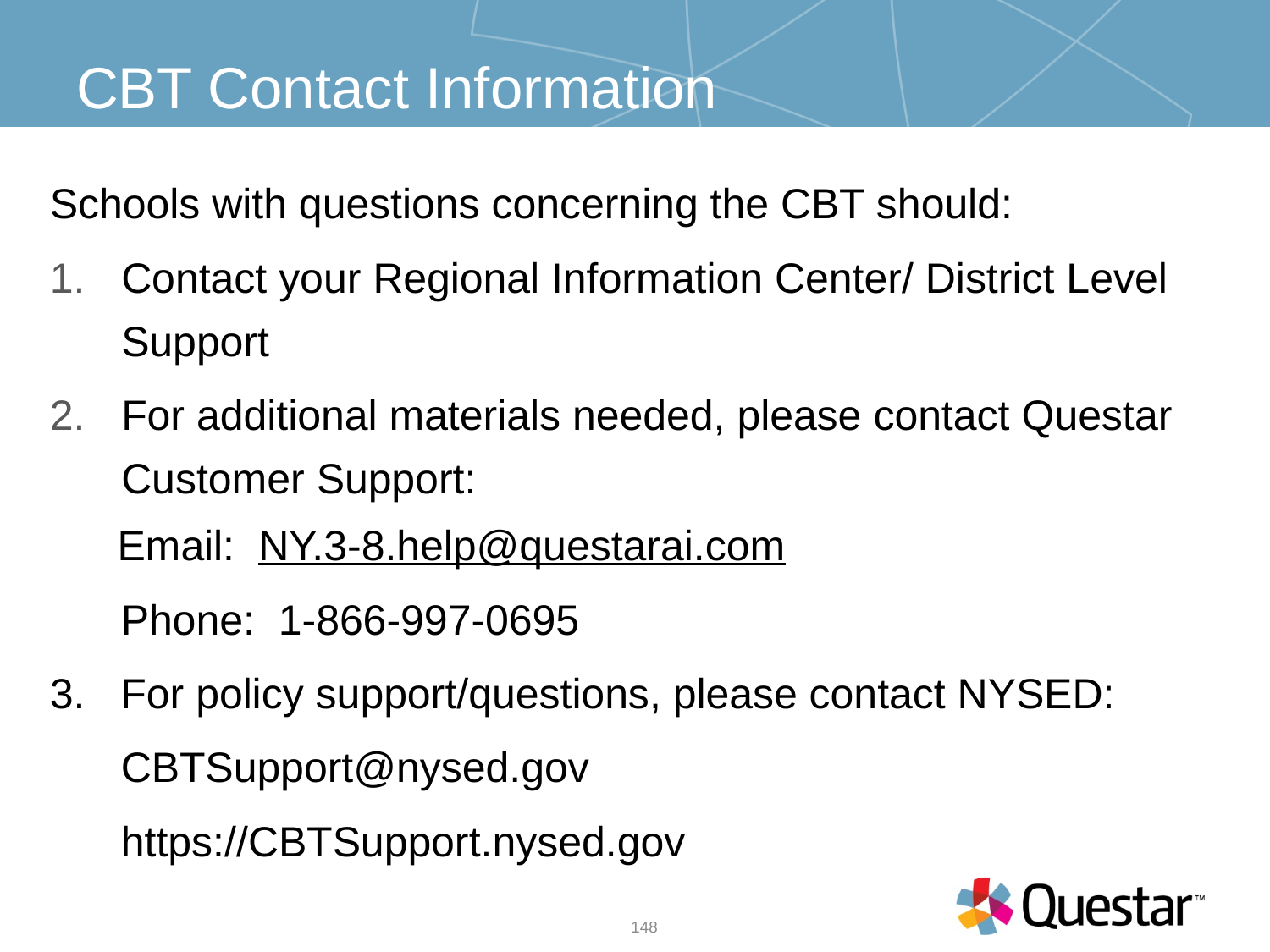

# CBT Contact Information
Schools with questions concerning the CBT should:
Contact your Regional Information Center/ District Level Support
For additional materials needed, please contact Questar Customer Support:
 Email:  NY.3-8.help@questarai.com
      Phone:  1-866-997-0695
3.   For policy support/questions, please contact NYSED:
      CBTSupport@nysed.gov
      https://CBTSupport.nysed.gov
148